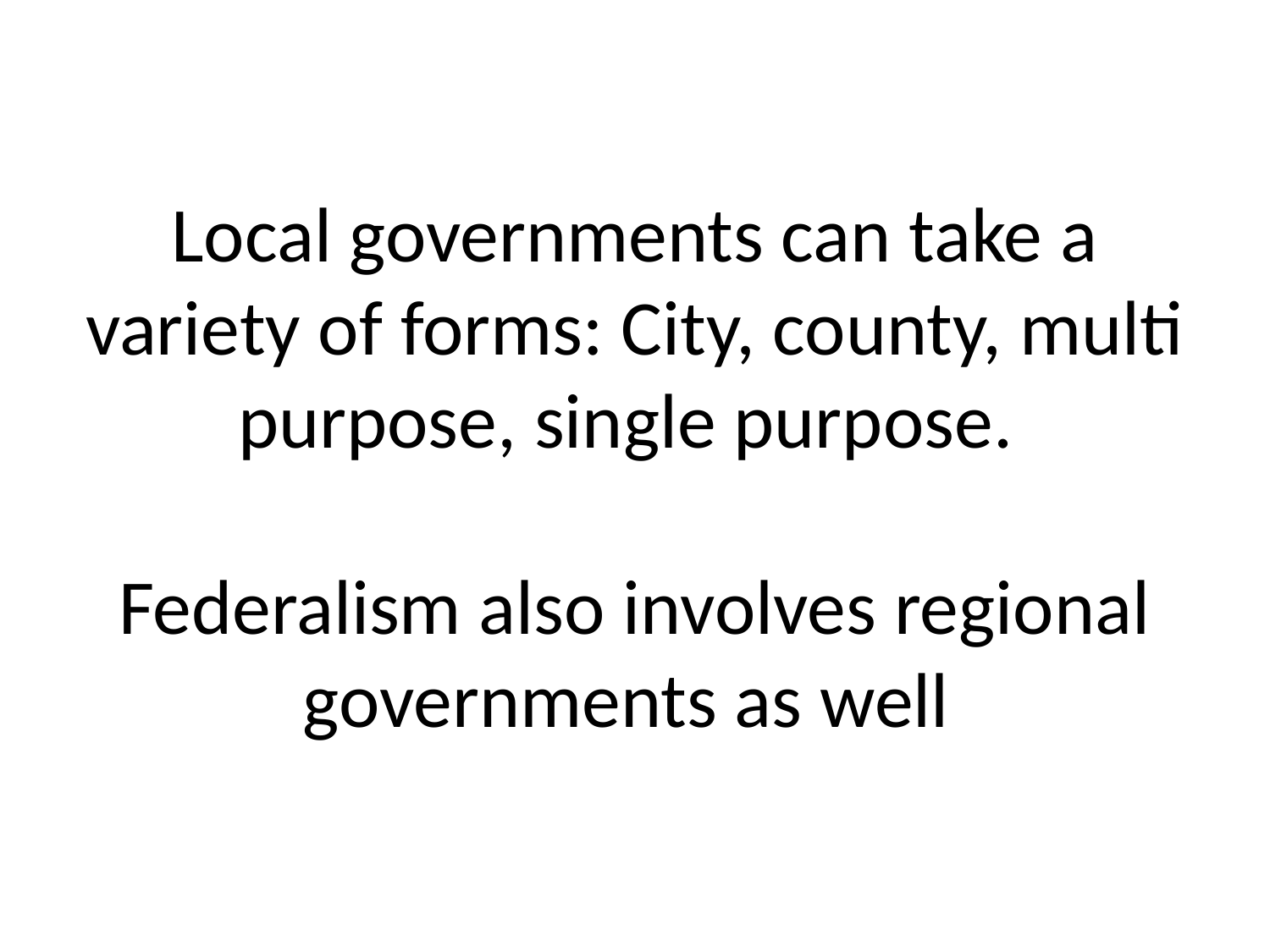

# Local governments can take a variety of forms: City, county, multi purpose, single purpose. Federalism also involves regional governments as well